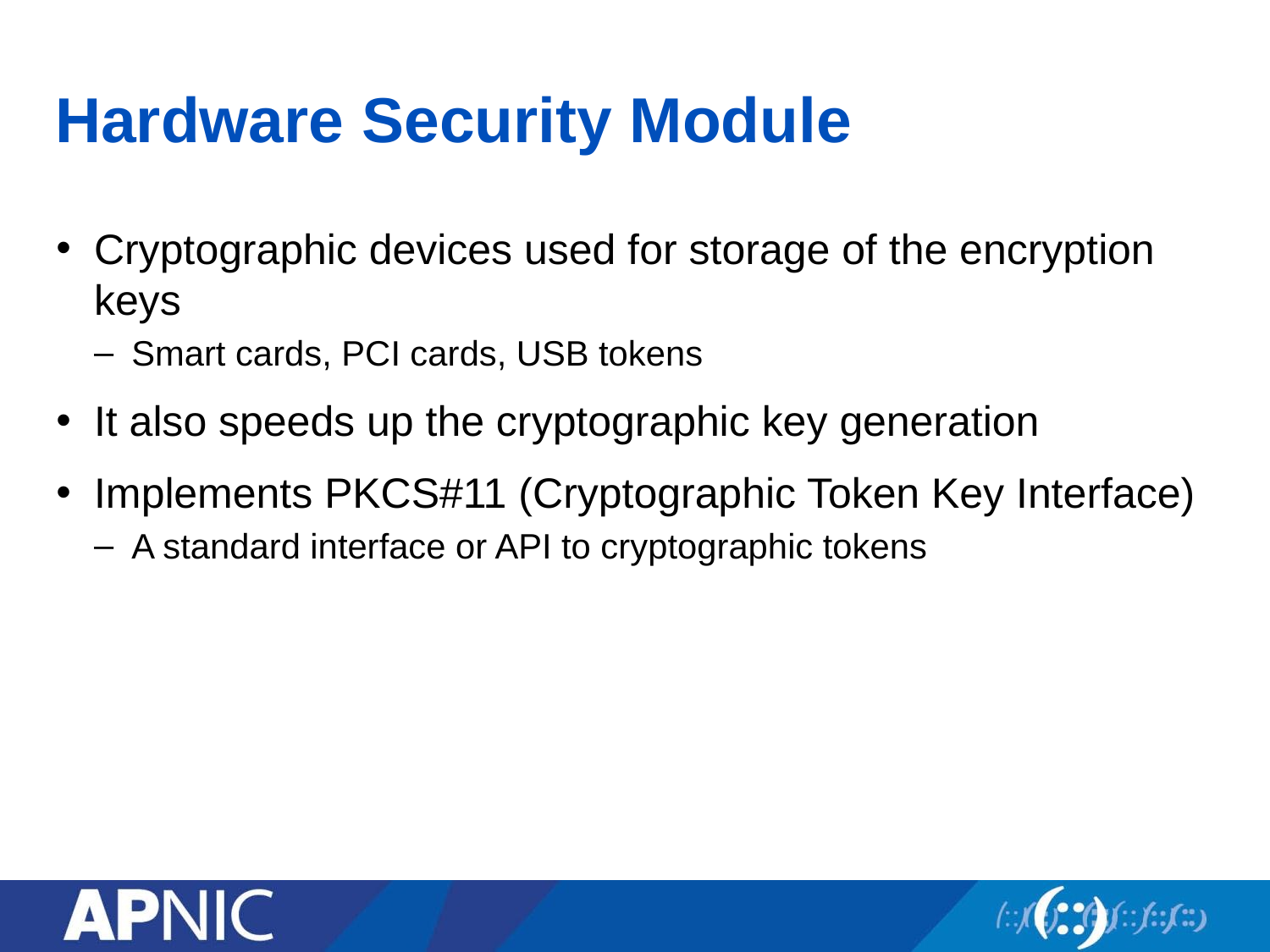

# Hardware Security Module
Cryptographic devices used for storage of the encryption keys
Smart cards, PCI cards, USB tokens
It also speeds up the cryptographic key generation
Implements PKCS#11 (Cryptographic Token Key Interface)
A standard interface or API to cryptographic tokens